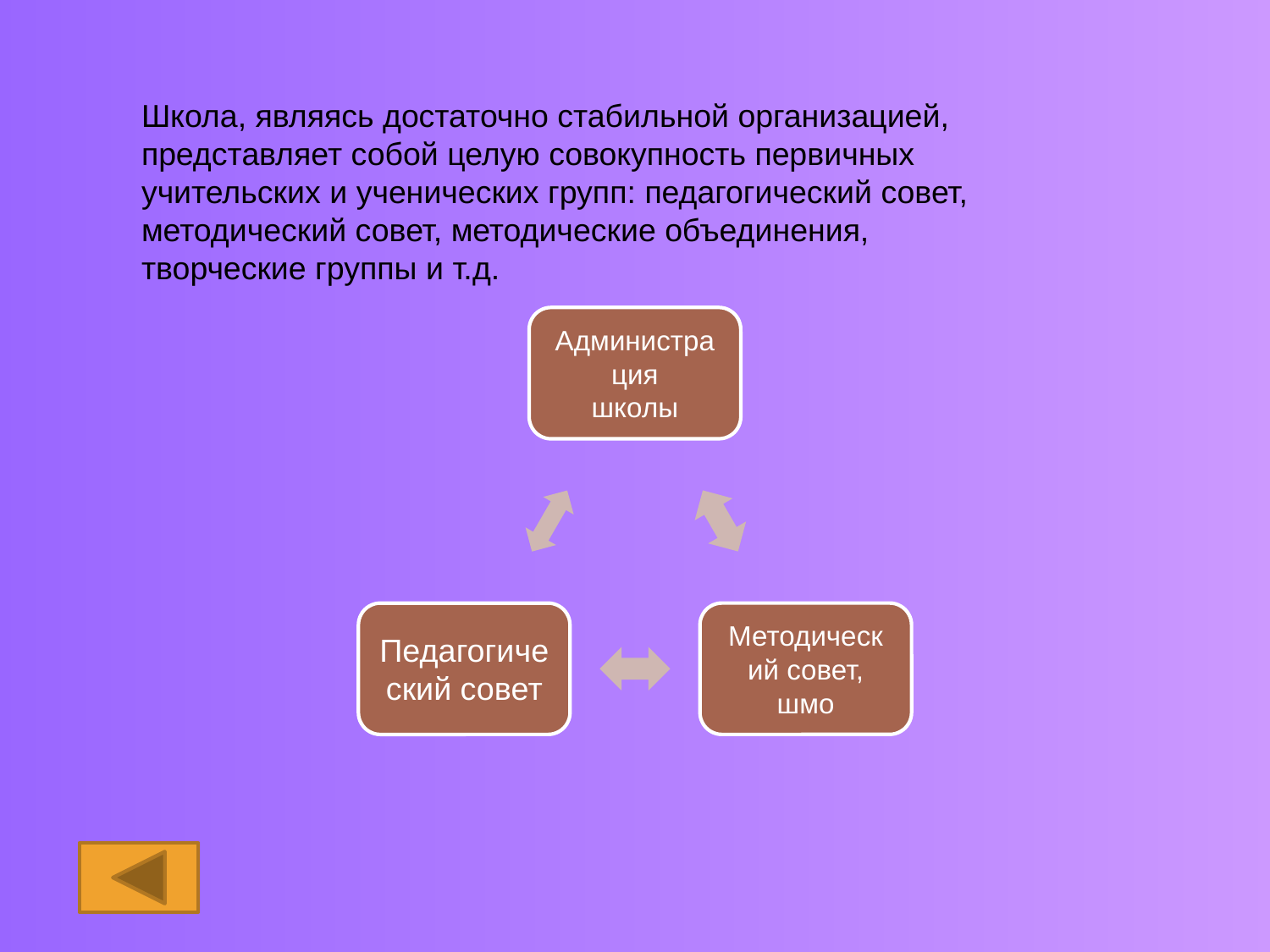

Школа, являясь достаточно стабильной организацией, представляет собой целую совокупность первичных учительских и ученических групп: педагогический совет, методический совет, методические объединения, творческие группы и т.д.
Администрация
школы
Методический совет, шмо
Педагогический совет